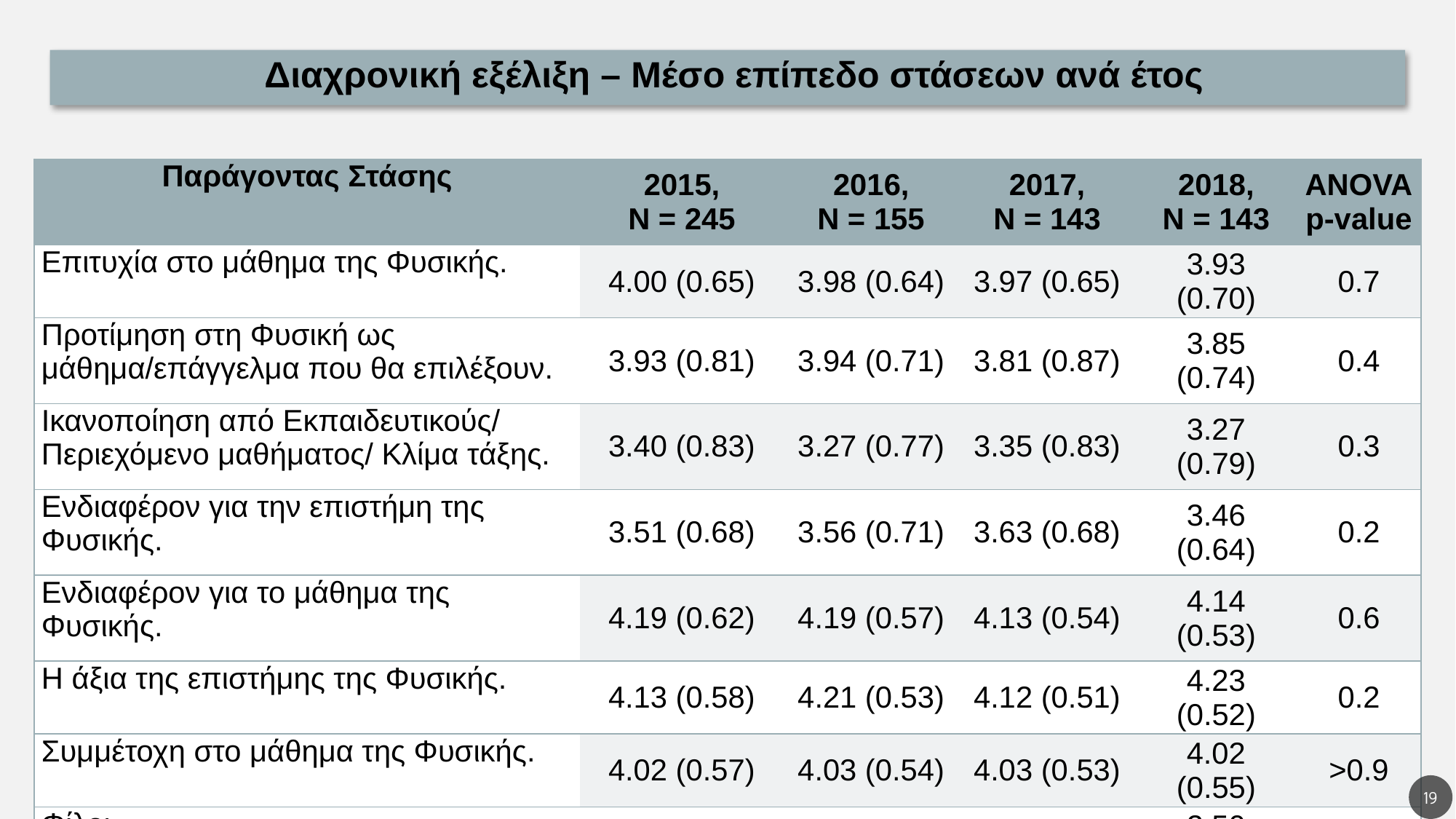

Διαχρονική εξέλιξη – Μέσο επίπεδο στάσεων ανά έτος

| Παράγοντας Στάσης | 2015, N = 245 | 2016, N = 155 | 2017, N = 143 | 2018, N = 143 | ANOVA p-value |
| --- | --- | --- | --- | --- | --- |
| Επιτυχία στο μάθημα της Φυσικής. | 4.00 (0.65) | 3.98 (0.64) | 3.97 (0.65) | 3.93 (0.70) | 0.7 |
| Προτίμηση στη Φυσική ως μάθημα/επάγγελμα που θα επιλέξουν. | 3.93 (0.81) | 3.94 (0.71) | 3.81 (0.87) | 3.85 (0.74) | 0.4 |
| Ικανοποίηση από Εκπαιδευτικούς/ Περιεχόμενο μαθήματος/ Κλίμα τάξης. | 3.40 (0.83) | 3.27 (0.77) | 3.35 (0.83) | 3.27 (0.79) | 0.3 |
| Ενδιαφέρον για την επιστήμη της Φυσικής. | 3.51 (0.68) | 3.56 (0.71) | 3.63 (0.68) | 3.46 (0.64) | 0.2 |
| Ενδιαφέρον για το μάθημα της Φυσικής. | 4.19 (0.62) | 4.19 (0.57) | 4.13 (0.54) | 4.14 (0.53) | 0.6 |
| Η άξια της επιστήμης της Φυσικής. | 4.13 (0.58) | 4.21 (0.53) | 4.12 (0.51) | 4.23 (0.52) | 0.2 |
| Συμμέτοχη στο μάθημα της Φυσικής. | 4.02 (0.57) | 4.03 (0.54) | 4.03 (0.53) | 4.02 (0.55) | >0.9 |
| Φίλοι. | 2.93 (0.90) | 2.95 (0.92) | 2.73 (0.87) | 2.50 (0.92) | <0.001 |
19